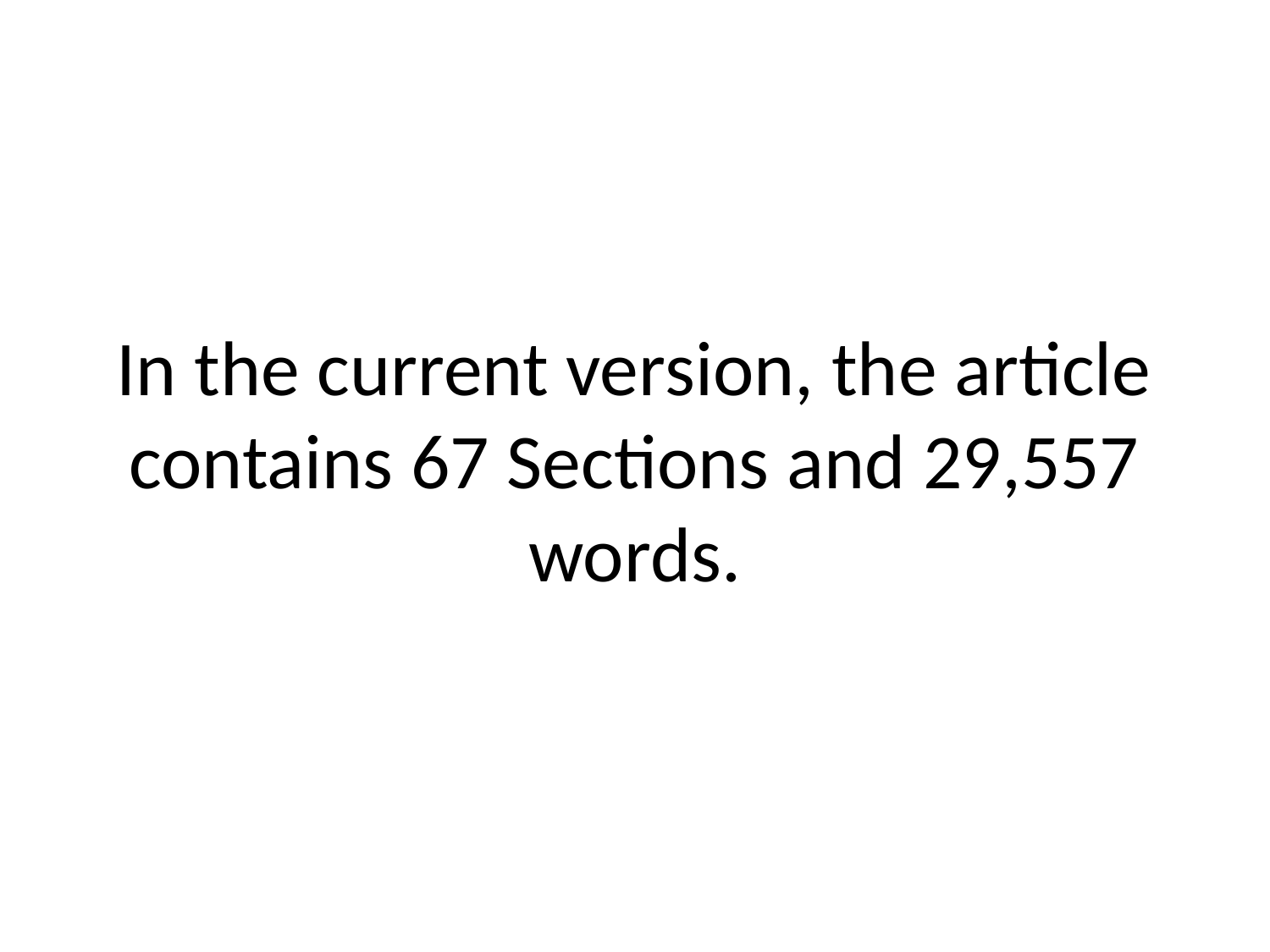

# In the current version, the article contains 67 Sections and 29,557 words.